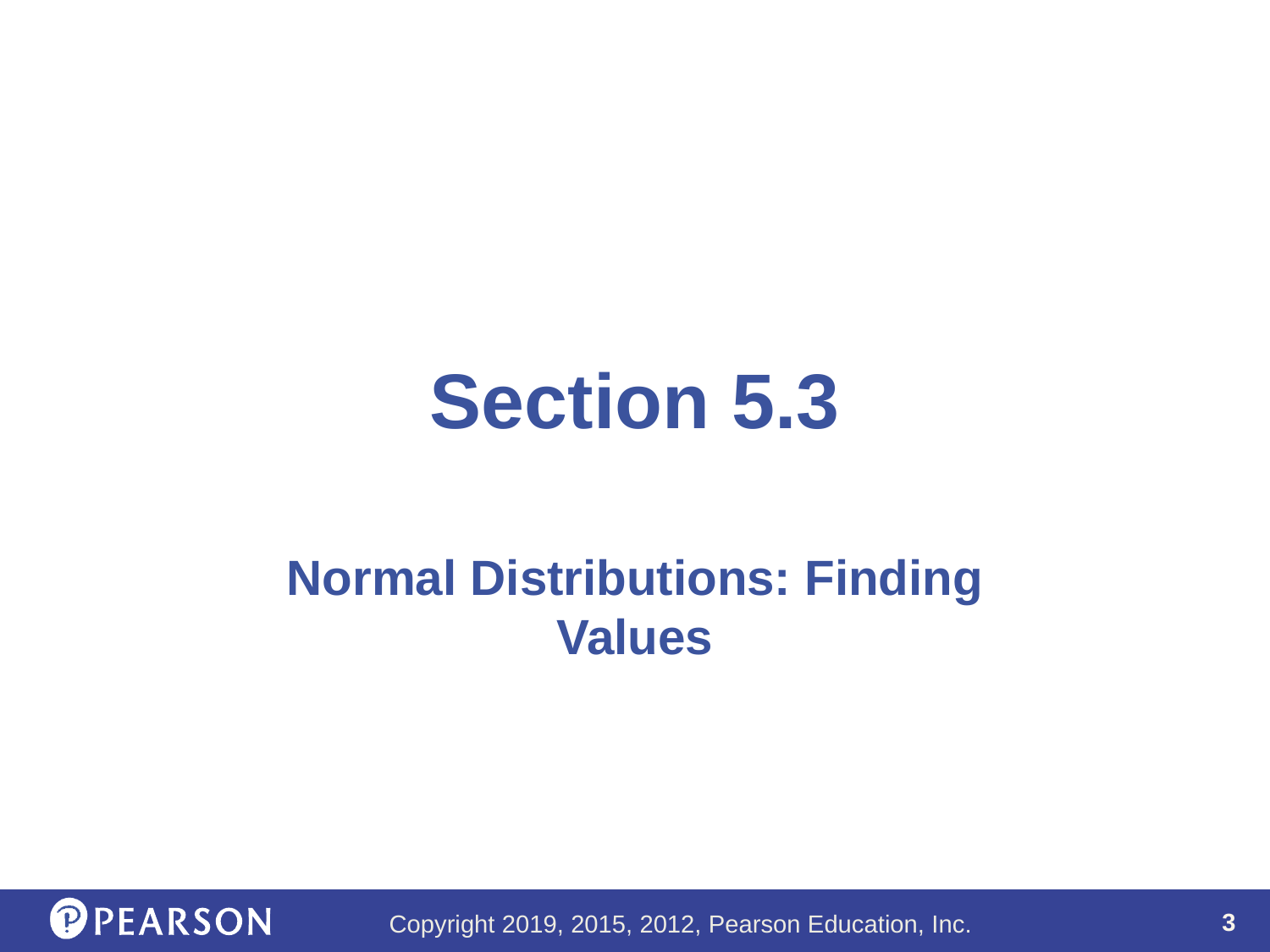

# Section 5.3
Normal Distributions: Finding Values